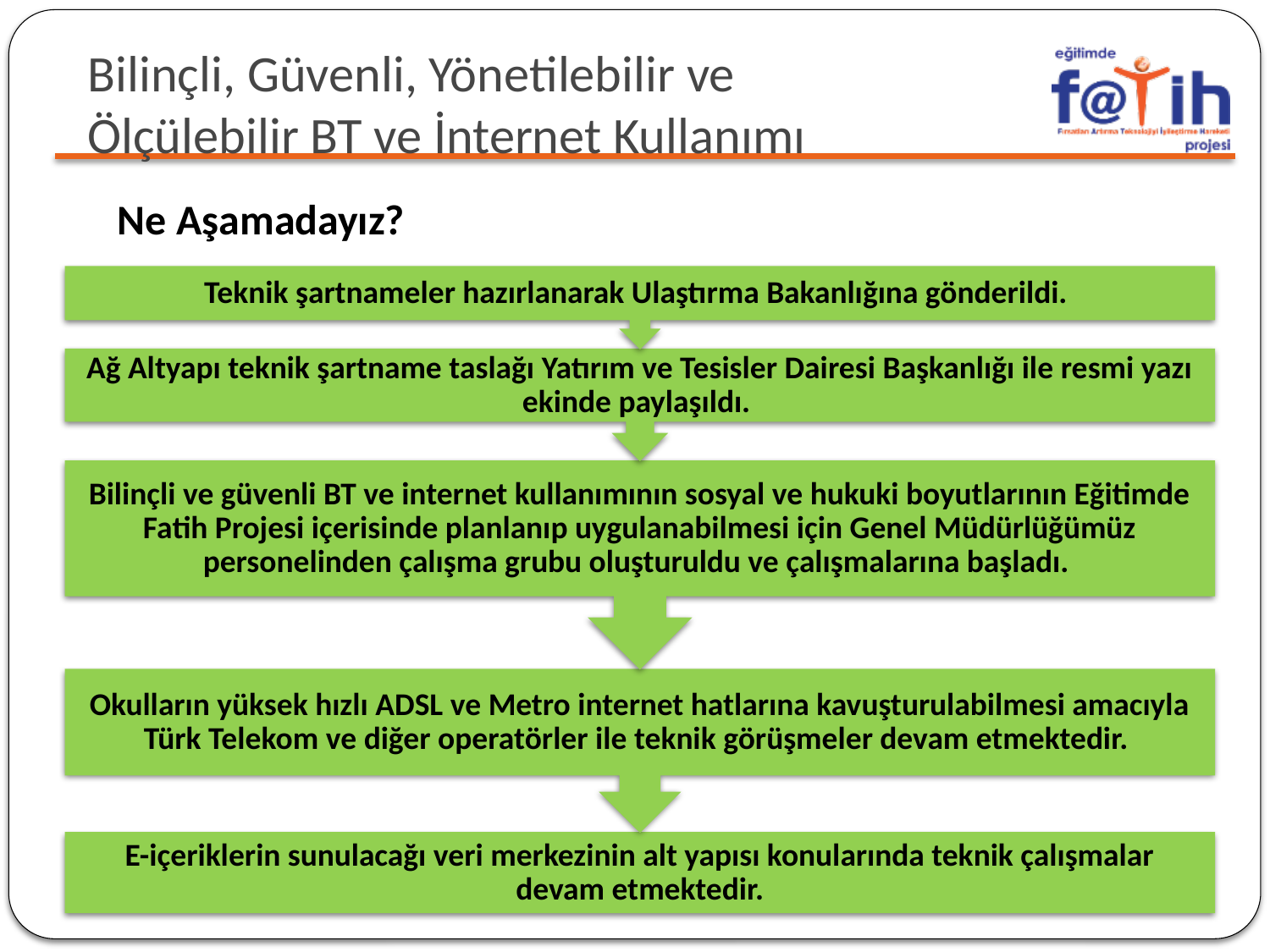

# Bilinçli, Güvenli, Yönetilebilir ve Ölçülebilir BT ve İnternet Kullanımı
Ne Aşamadayız?
E-içeriklerin sunulacağı veri merkezinin alt yapısı konularında teknik çalışmalar devam etmektedir.
Okulların yüksek hızlı ADSL ve Metro internet hatlarına kavuşturulabilmesi amacıyla Türk Telekom ve diğer operatörler ile teknik görüşmeler devam etmektedir.
Bilinçli ve güvenli BT ve internet kullanımının sosyal ve hukuki boyutlarının Eğitimde Fatih Projesi içerisinde planlanıp uygulanabilmesi için Genel Müdürlüğümüz personelinden çalışma grubu oluşturuldu ve çalışmalarına başladı.
Ağ Altyapı teknik şartname taslağı Yatırım ve Tesisler Dairesi Başkanlığı ile resmi yazı ekinde paylaşıldı.
Teknik şartnameler hazırlanarak Ulaştırma Bakanlığına gönderildi.